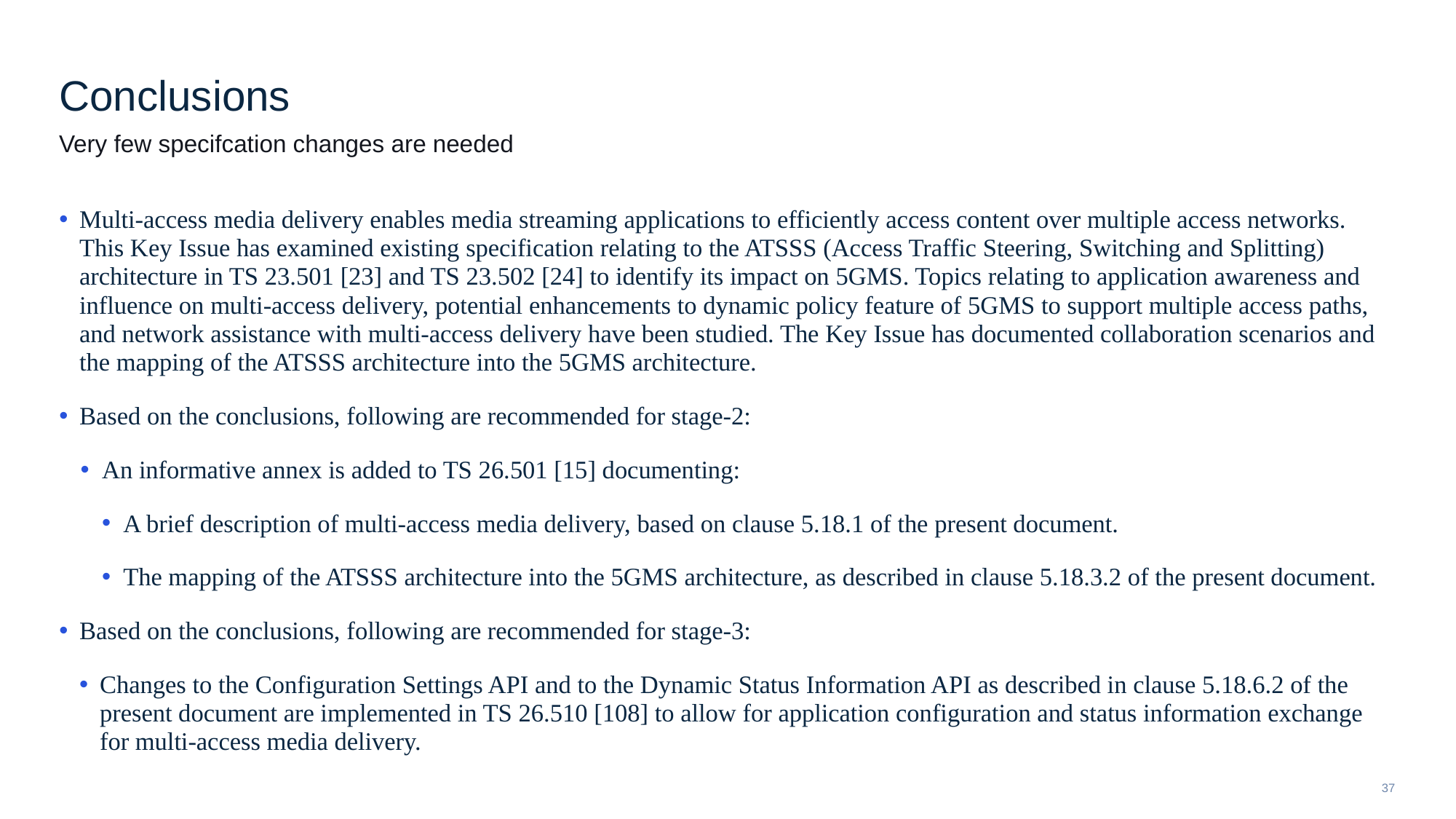

# Conclusions
Very few specifcation changes are needed
Multi-access media delivery enables media streaming applications to efficiently access content over multiple access networks. This Key Issue has examined existing specification relating to the ATSSS (Access Traffic Steering, Switching and Splitting) architecture in TS 23.501 [23] and TS 23.502 [24] to identify its impact on 5GMS. Topics relating to application awareness and influence on multi-access delivery, potential enhancements to dynamic policy feature of 5GMS to support multiple access paths, and network assistance with multi-access delivery have been studied. The Key Issue has documented collaboration scenarios and the mapping of the ATSSS architecture into the 5GMS architecture.
Based on the conclusions, following are recommended for stage-2:
An informative annex is added to TS 26.501 [15] documenting:
A brief description of multi-access media delivery, based on clause 5.18.1 of the present document.
The mapping of the ATSSS architecture into the 5GMS architecture, as described in clause 5.18.3.2 of the present document.
Based on the conclusions, following are recommended for stage-3:
Changes to the Configuration Settings API and to the Dynamic Status Information API as described in clause 5.18.6.2 of the present document are implemented in TS 26.510 [108] to allow for application configuration and status information exchange for multi-access media delivery.